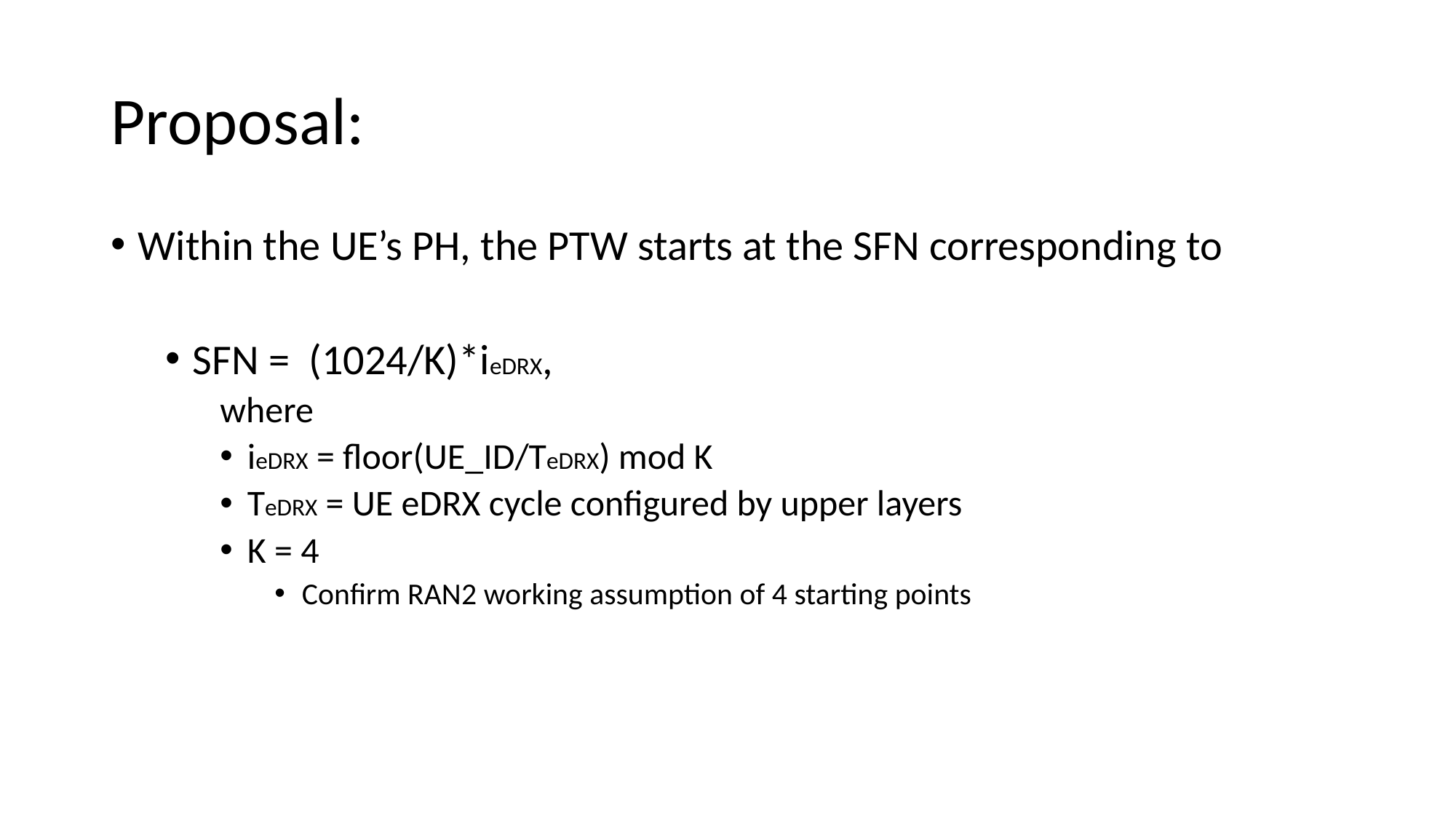

# Proposal:
Within the UE’s PH, the PTW starts at the SFN corresponding to

SFN =  (1024/K)*ieDRX,
where
ieDRX = floor(UE_ID/TeDRX) mod K
TeDRX = UE eDRX cycle configured by upper layers
K = 4
Confirm RAN2 working assumption of 4 starting points